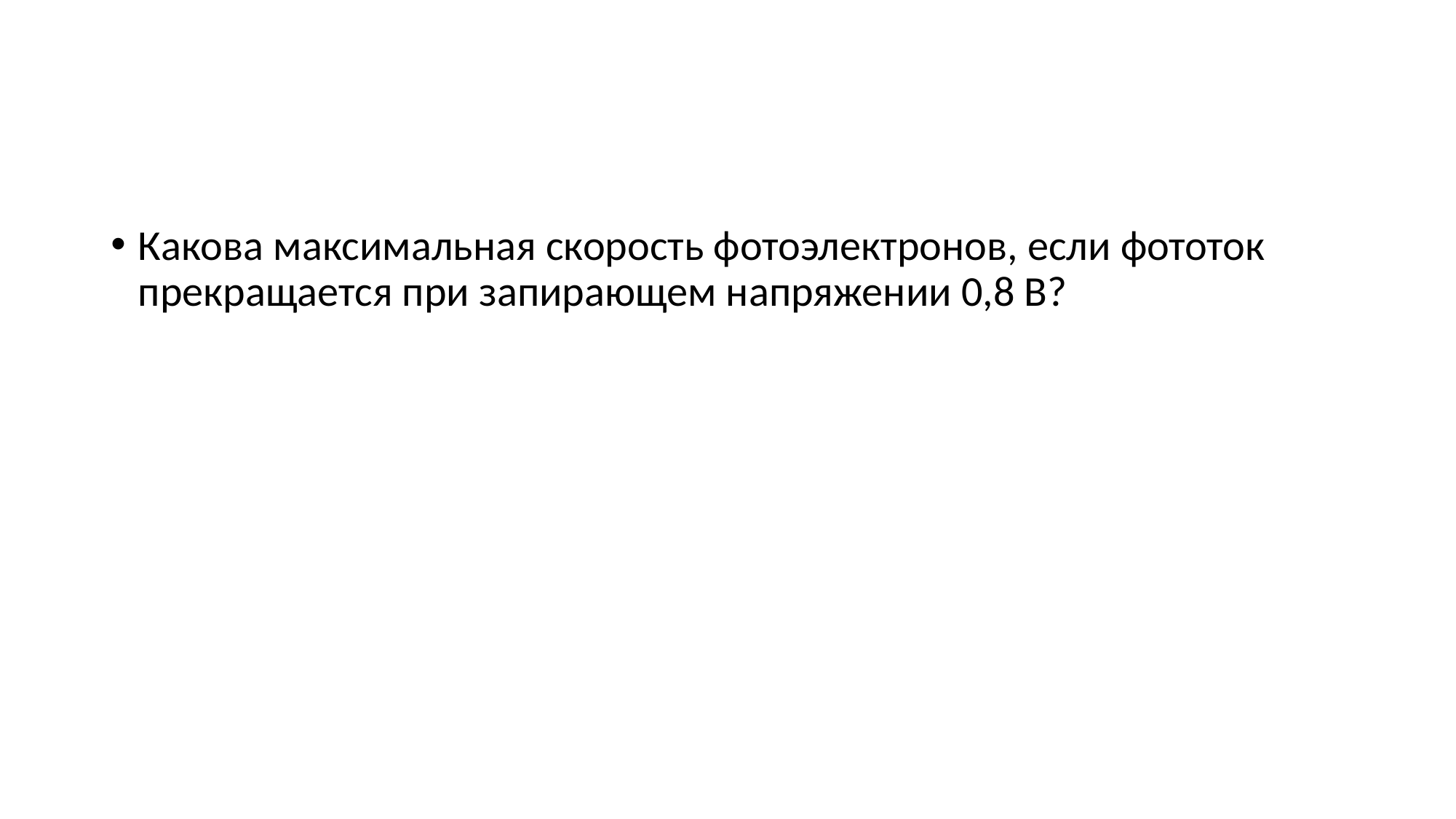

#
Какова максимальная скорость фотоэлектронов, если фототок прекращается при запирающем напряжении 0,8 В?